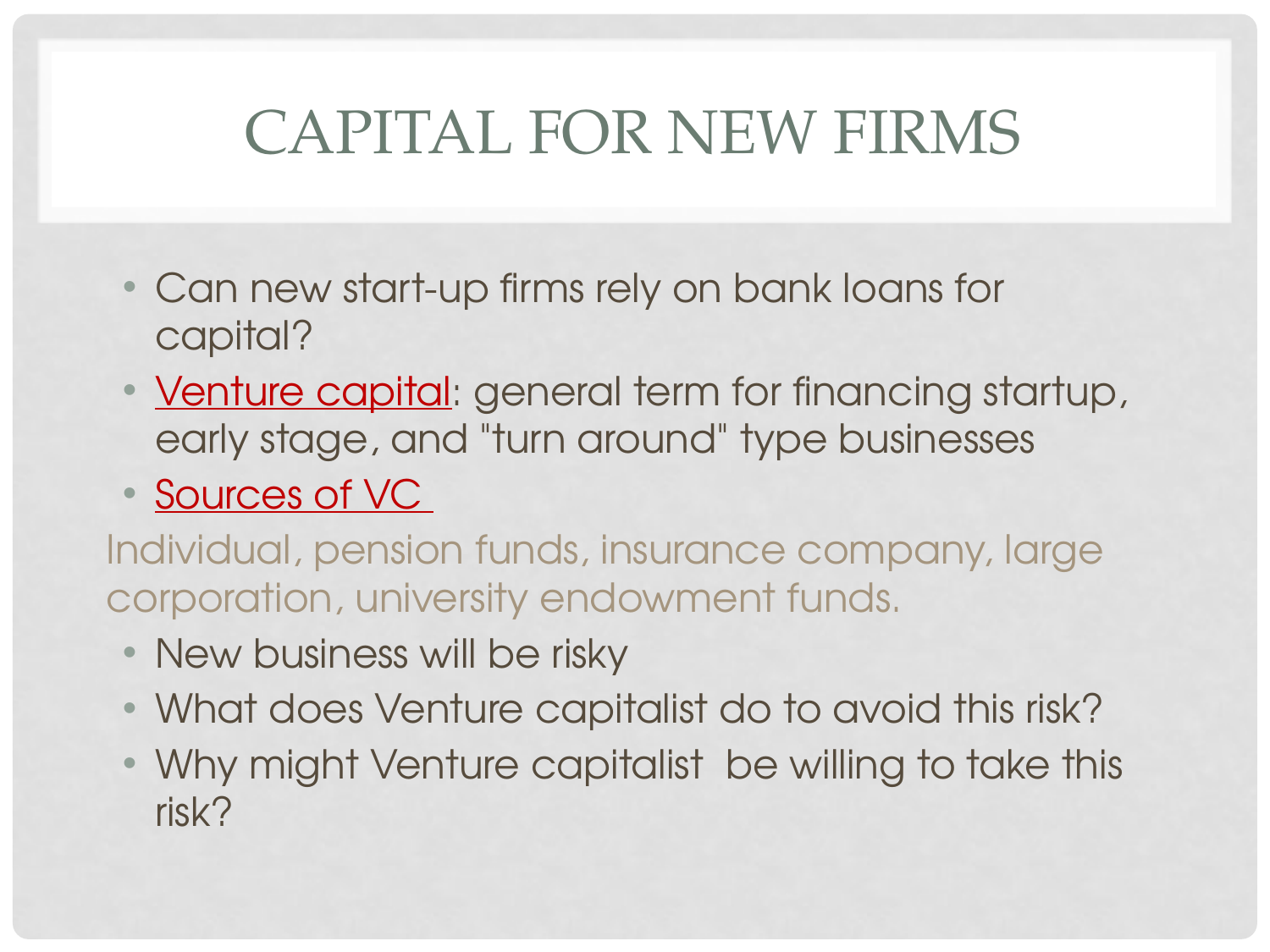

# Capital for new firms
Can new start-up firms rely on bank loans for capital?
Venture capital: general term for financing startup, early stage, and "turn around" type businesses
Sources of VC
Individual, pension funds, insurance company, large corporation, university endowment funds.
New business will be risky
What does Venture capitalist do to avoid this risk?
Why might Venture capitalist  be willing to take this risk?